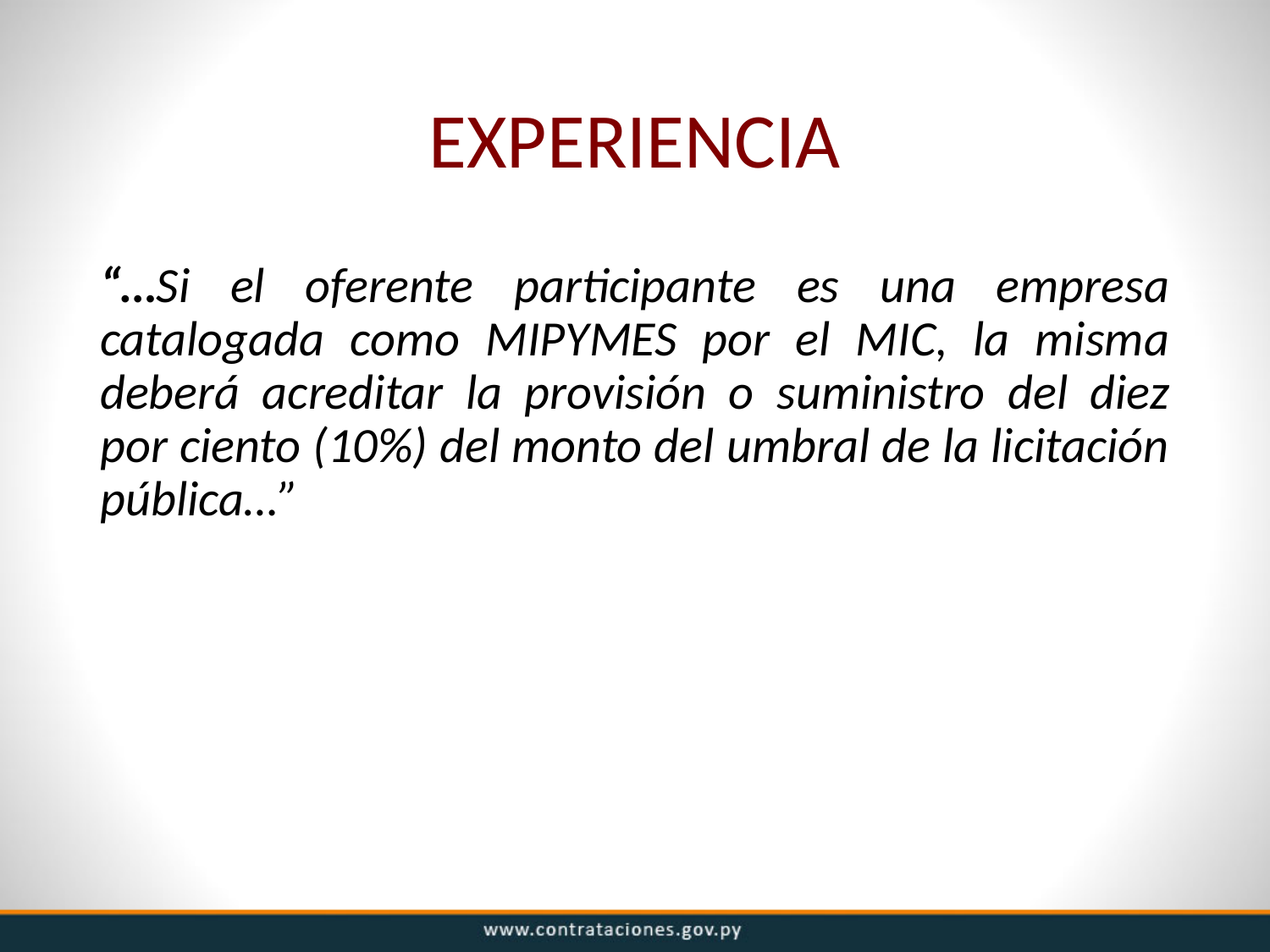

# EXPERIENCIA
“…Si el oferente participante es una empresa catalogada como MIPYMES por el MIC, la misma deberá acreditar la provisión o suministro del diez por ciento (10%) del monto del umbral de la licitación pública…”